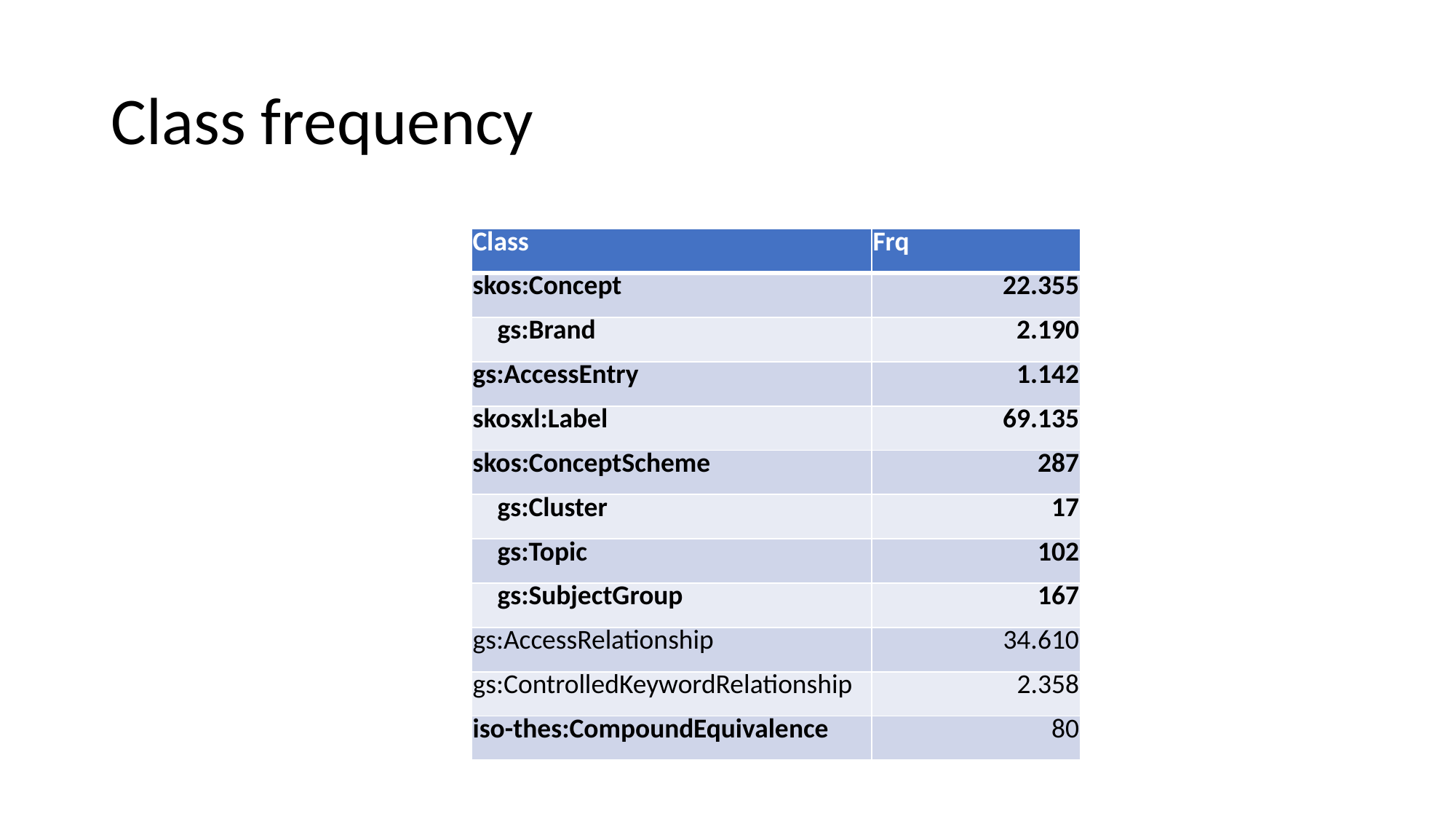

# Class frequency
| Class | Frq |
| --- | --- |
| skos:Concept | 22.355 |
| gs:Brand | 2.190 |
| gs:AccessEntry | 1.142 |
| skosxl:Label | 69.135 |
| skos:ConceptScheme | 287 |
| gs:Cluster | 17 |
| gs:Topic | 102 |
| gs:SubjectGroup | 167 |
| gs:AccessRelationship | 34.610 |
| gs:ControlledKeywordRelationship | 2.358 |
| iso-thes:CompoundEquivalence | 80 |